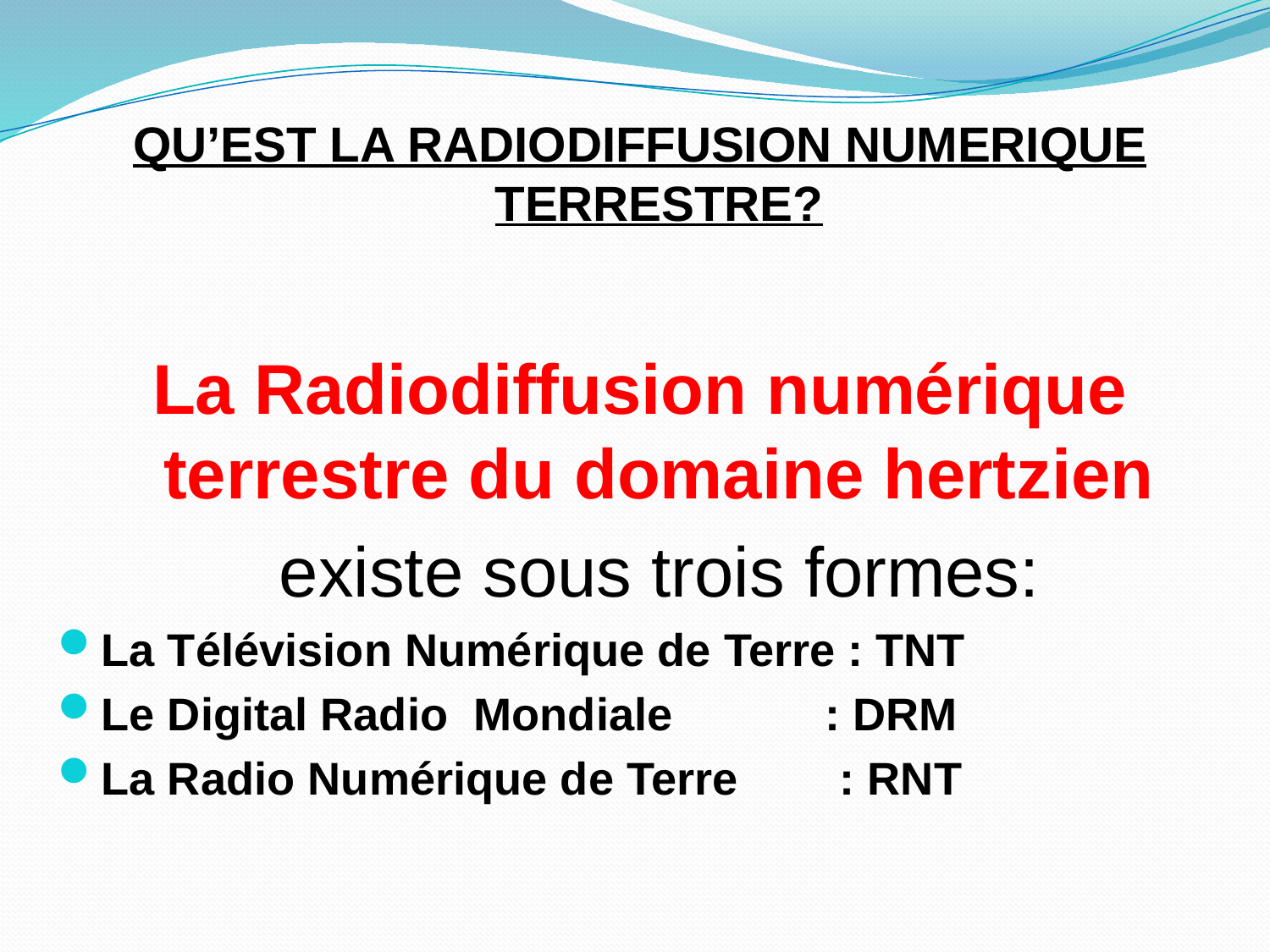

QU’EST LA RADIODIFFUSION NUMERIQUE TERRESTRE?

La Radiodiffusion numérique terrestre du domaine hertzien
  existe sous trois formes:
La Télévision Numérique de Terre : TNT
Le Digital Radio  Mondiale            : DRM
La Radio Numérique de Terre        : RNT